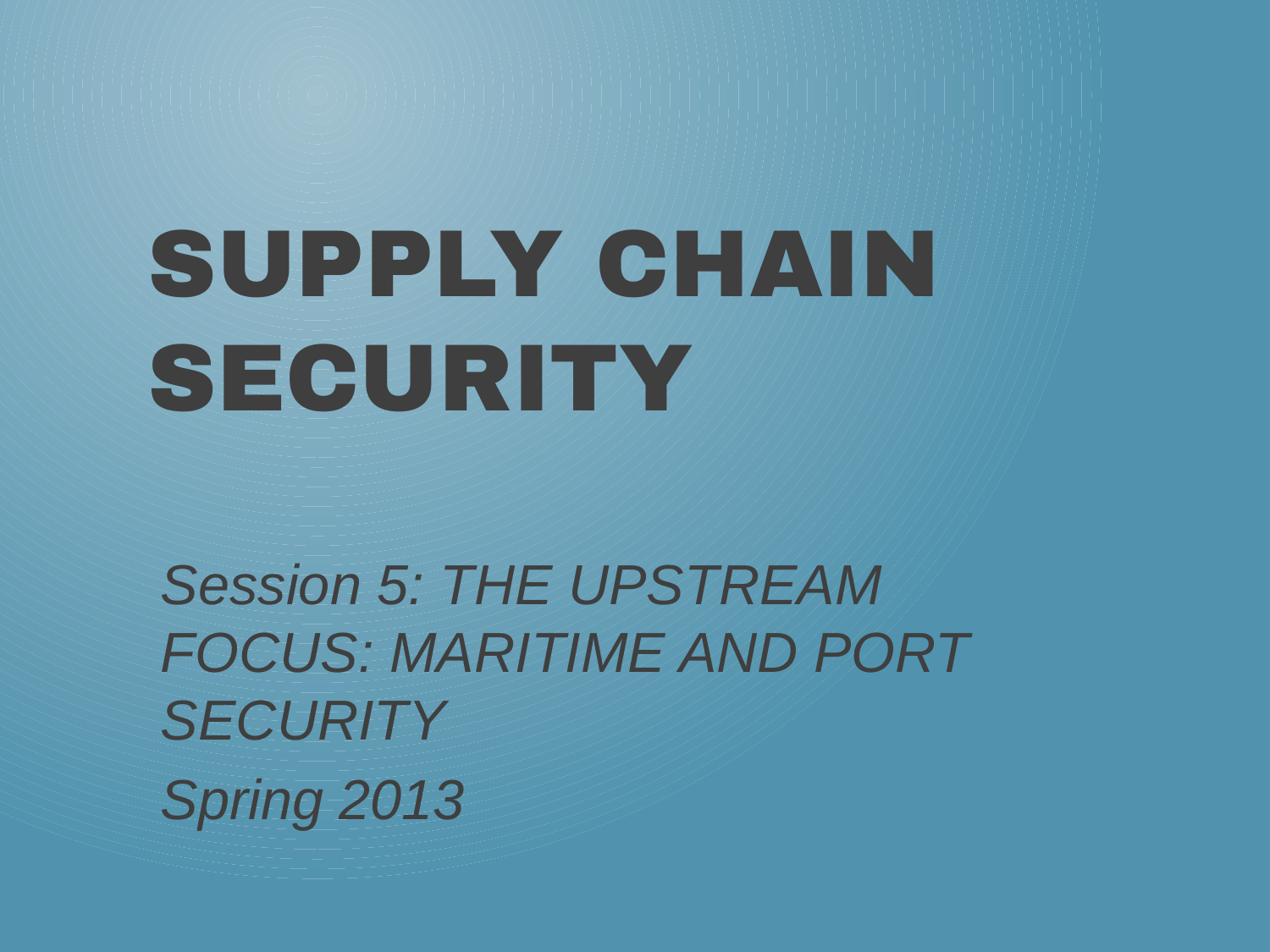

# Supply chain security
Session 5: THE UPSTREAM FOCUS: MARITIME AND PORT SECURITY
Spring 2013